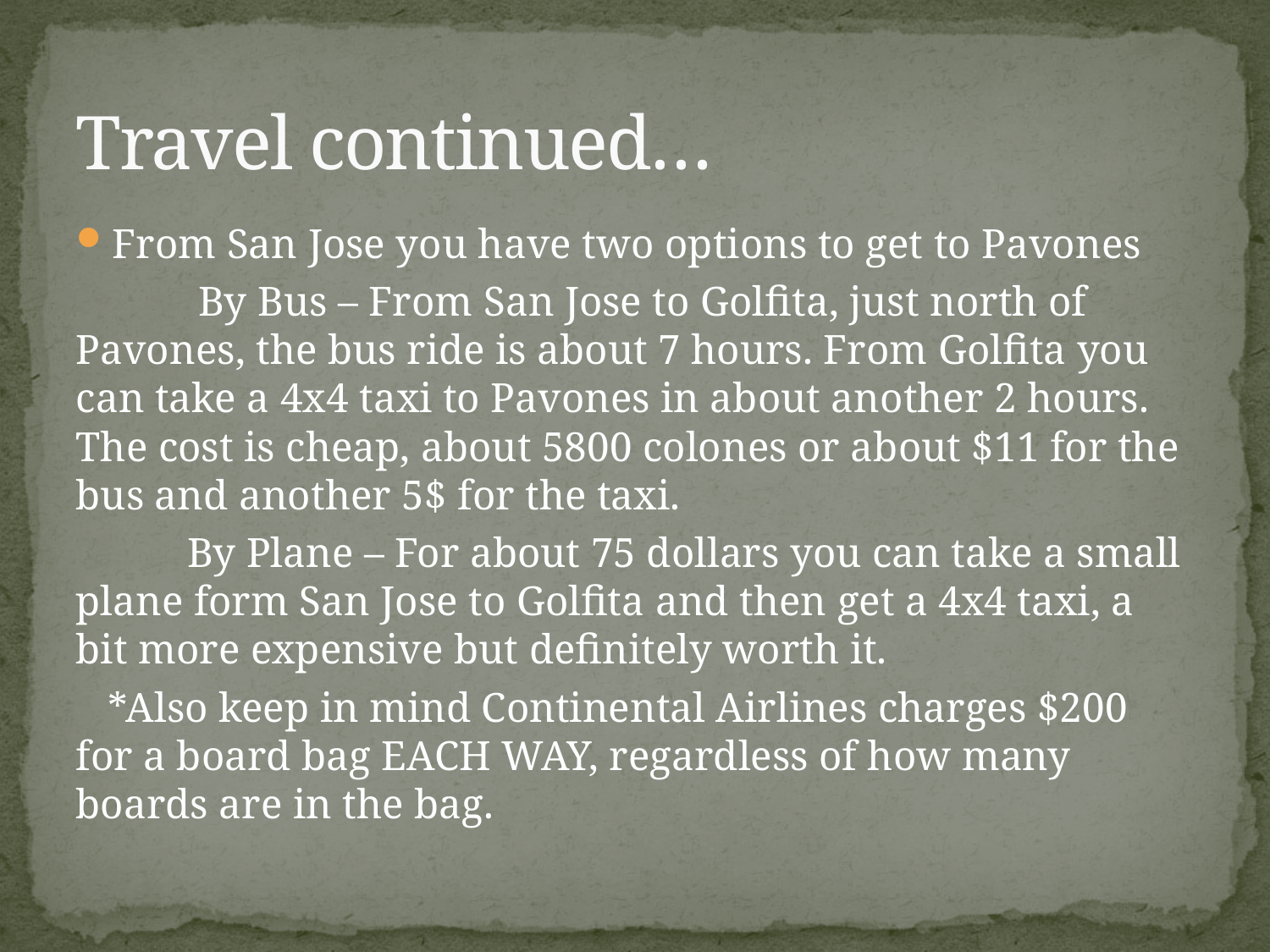

# Travel continued…
From San Jose you have two options to get to Pavones
	 By Bus – From San Jose to Golfita, just north of Pavones, the bus ride is about 7 hours. From Golfita you can take a 4x4 taxi to Pavones in about another 2 hours. The cost is cheap, about 5800 colones or about $11 for the bus and another 5$ for the taxi.
	By Plane – For about 75 dollars you can take a small plane form San Jose to Golfita and then get a 4x4 taxi, a bit more expensive but definitely worth it.
   *Also keep in mind Continental Airlines charges $200 for a board bag EACH WAY, regardless of how many boards are in the bag.